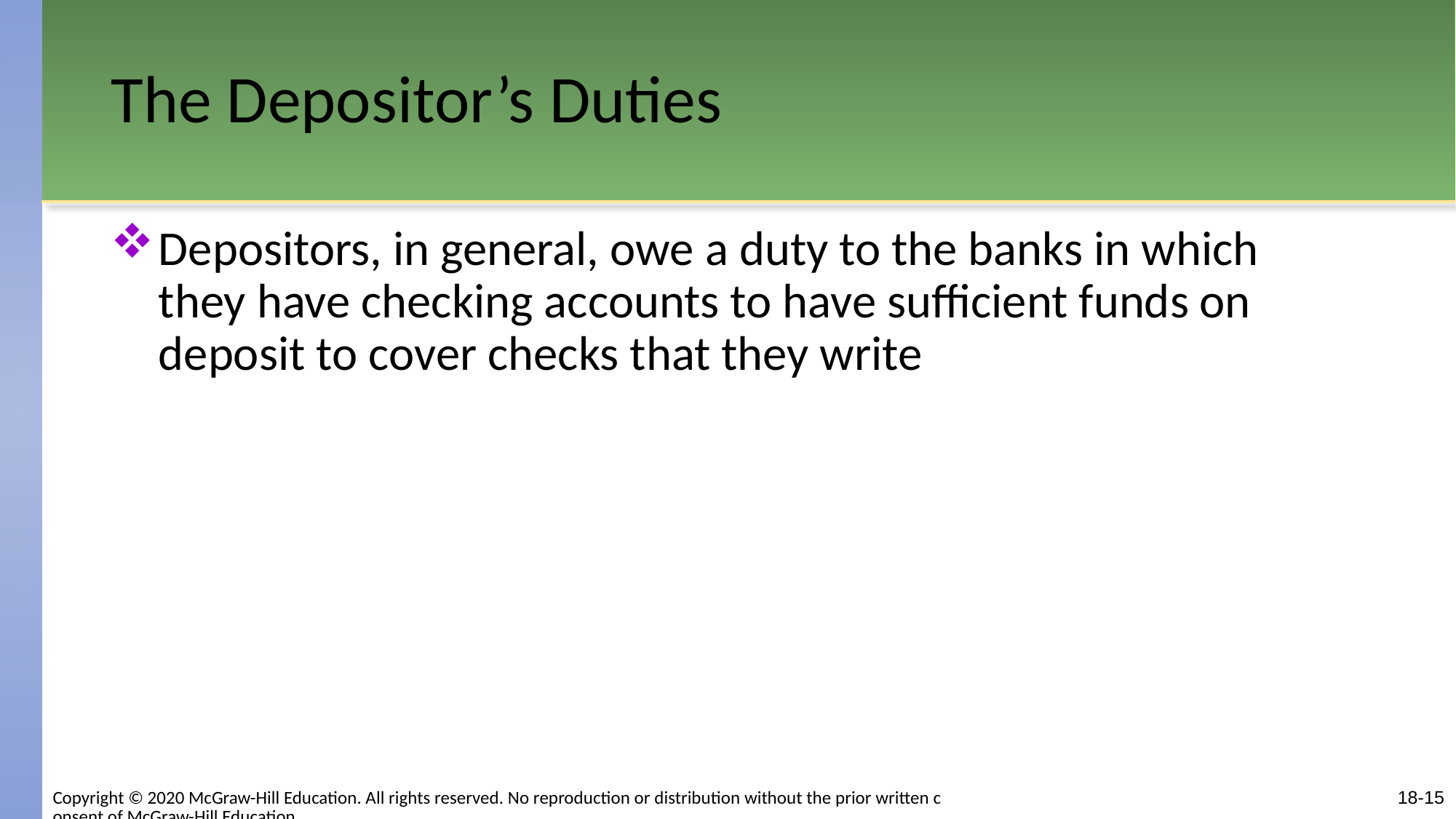

# The Depositor’s Duties
Depositors, in general, owe a duty to the banks in which they have checking accounts to have sufficient funds on deposit to cover checks that they write
Copyright © 2020 McGraw-Hill Education. All rights reserved. No reproduction or distribution without the prior written consent of McGraw-Hill Education.
18-15